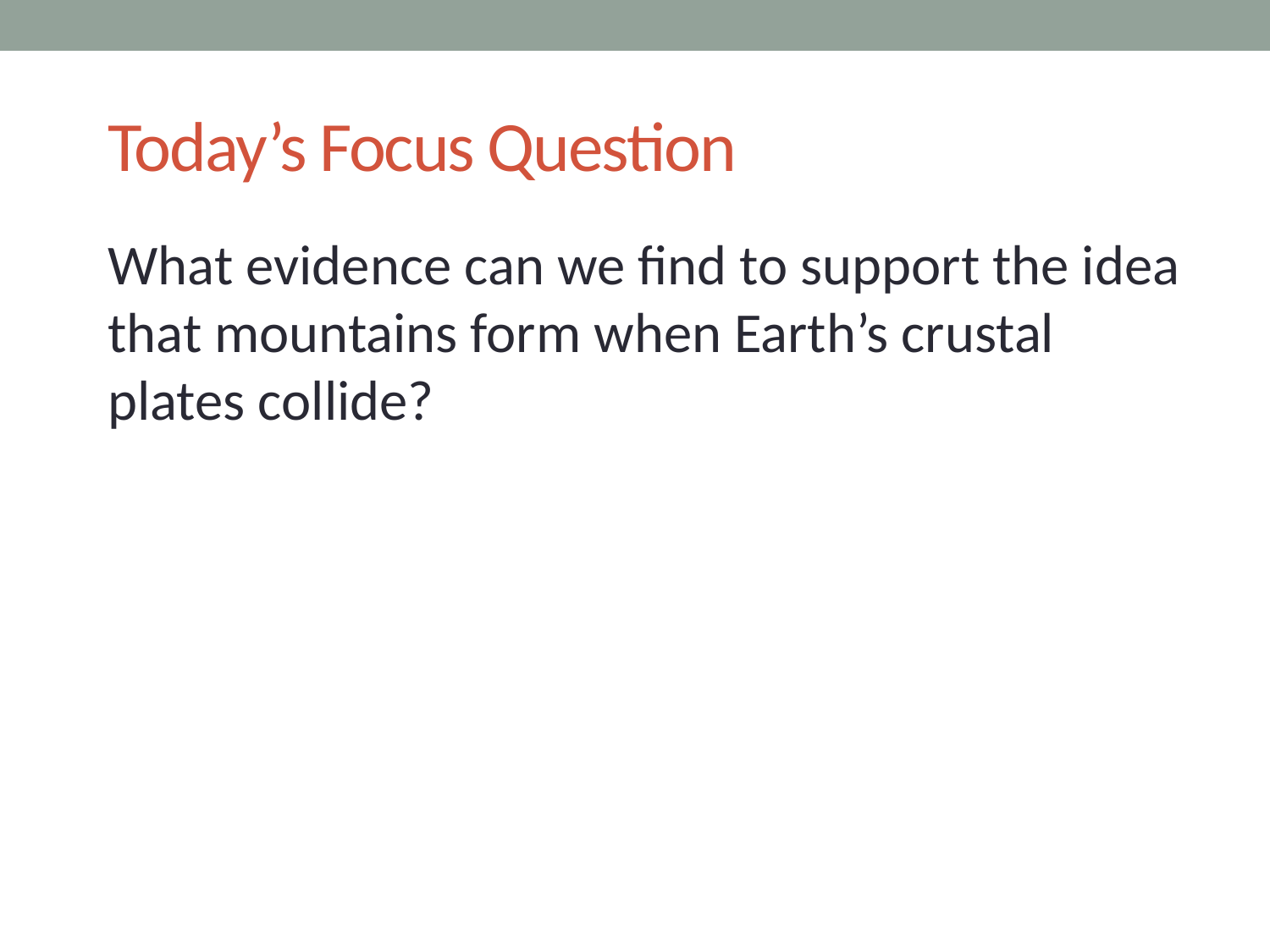

# Today’s Focus Question
What evidence can we find to support the idea that mountains form when Earth’s crustal plates collide?